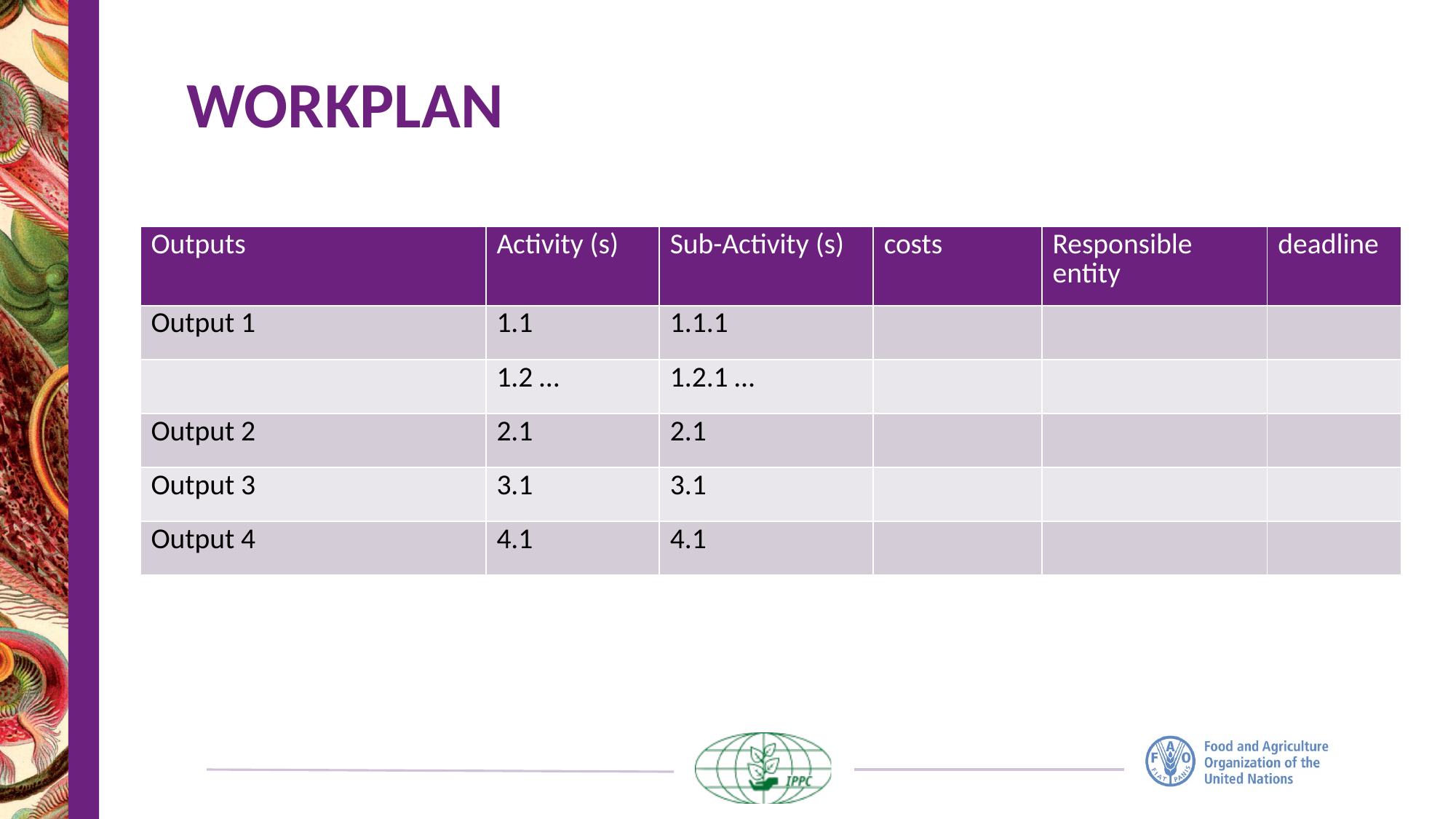

# WORKPLAN
| Outputs | Activity (s) | Sub-Activity (s) | costs | Responsible entity | deadline |
| --- | --- | --- | --- | --- | --- |
| Output 1 | 1.1 | 1.1.1 |  |  |  |
|  | 1.2 … | 1.2.1 … |  |  |  |
| Output 2 | 2.1 | 2.1 |  |  |  |
| Output 3 | 3.1 | 3.1 |  |  |  |
| Output 4 | 4.1 | 4.1 |  |  |  |